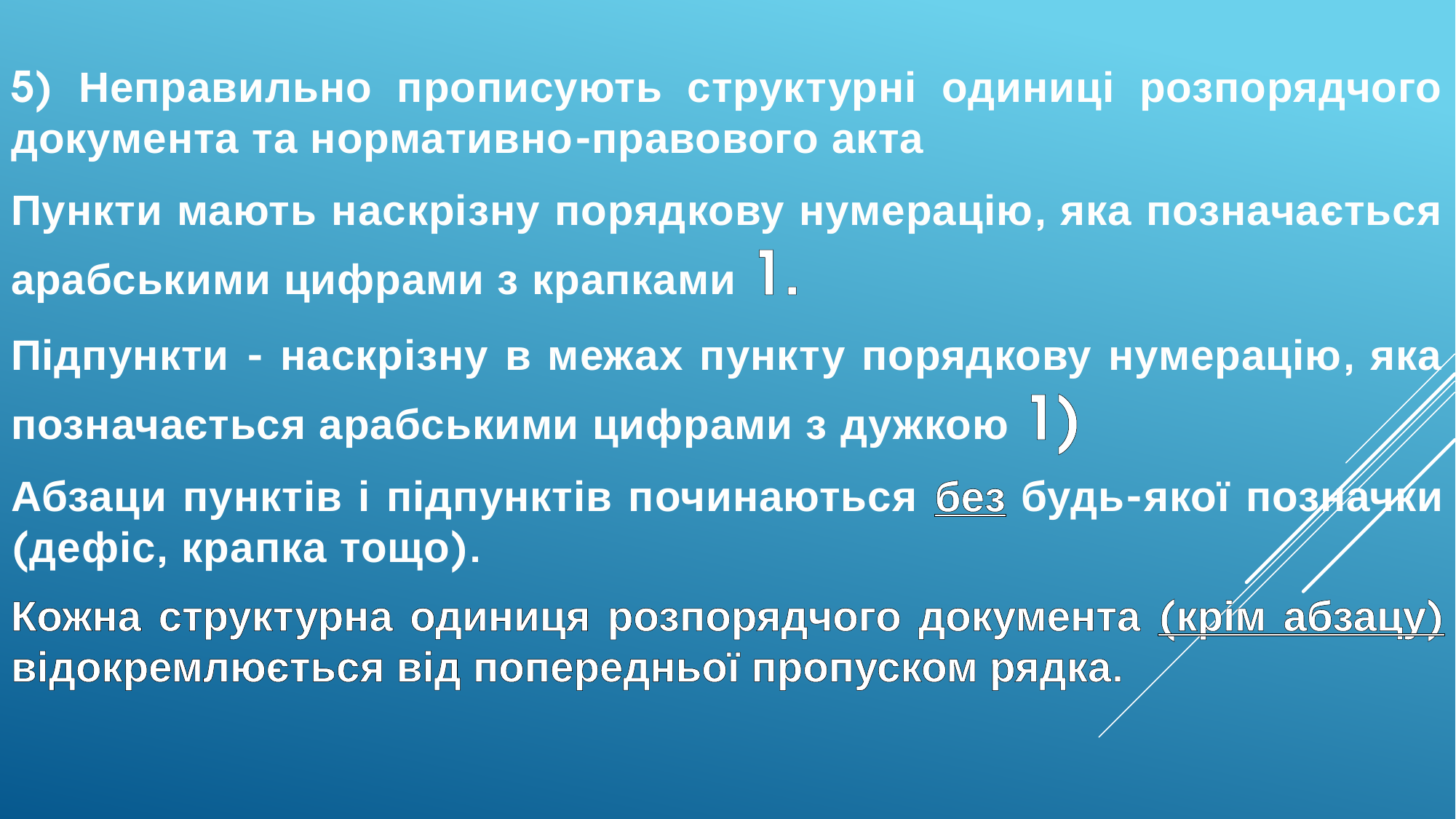

5) Неправильно прописують структурні одиниці розпорядчого документа та нормативно-правового акта
Пункти мають наскрізну порядкову нумерацію, яка позначається арабськими цифрами з крапками 1.
Підпункти - наскрізну в межах пункту порядкову нумерацію, яка позначається арабськими цифрами з дужкою 1)
Абзаци пунктів і підпунктів починаються без будь-якої позначки (дефіс, крапка тощо).
Кожна структурна одиниця розпорядчого документа (крім абзацу) відокремлюється від попередньої пропуском рядка.